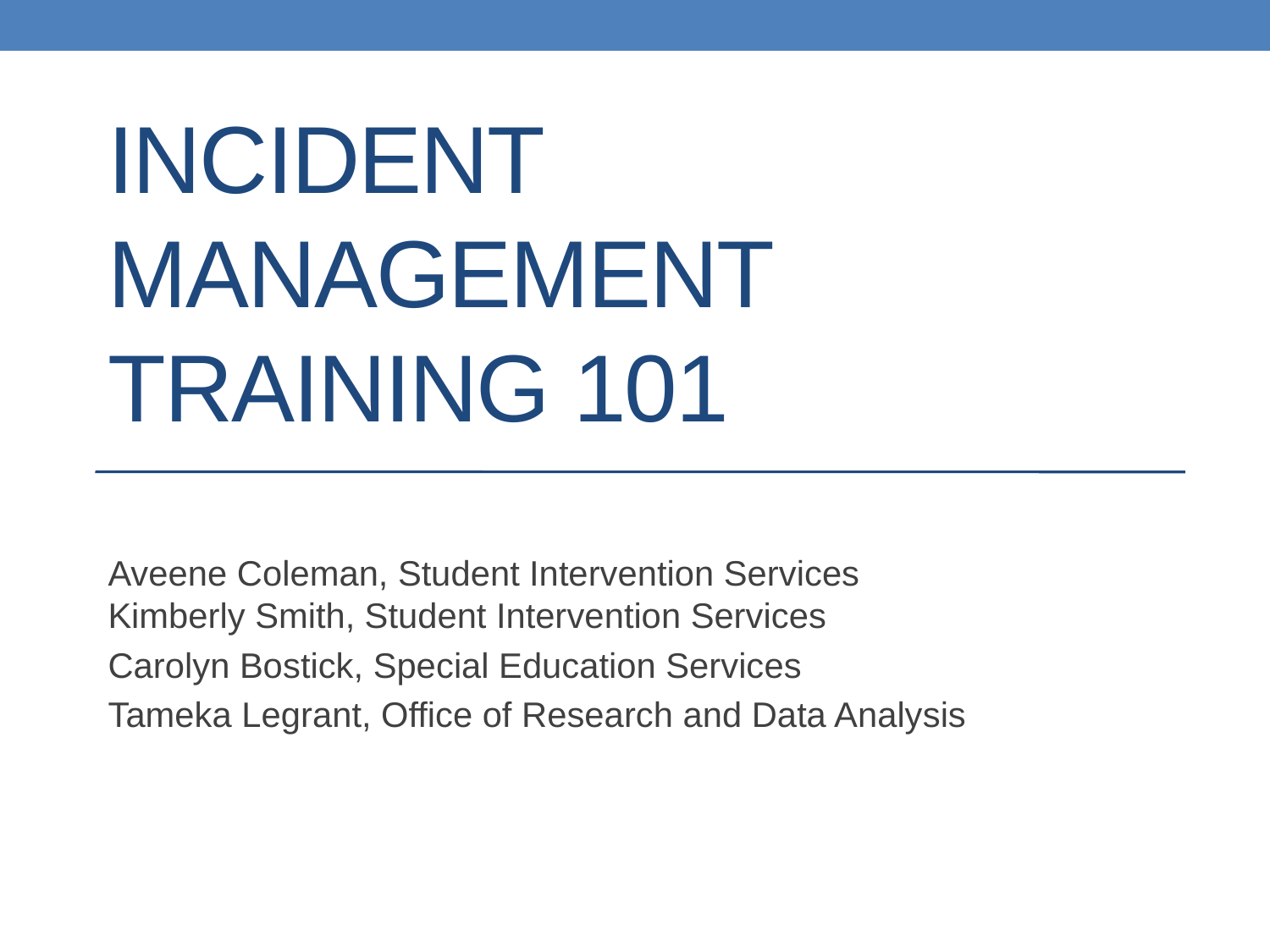

# Incident Management Training 101

Aveene Coleman, Student Intervention Services
Kimberly Smith, Student Intervention Services
Carolyn Bostick, Special Education Services
Tameka Legrant, Office of Research and Data Analysis